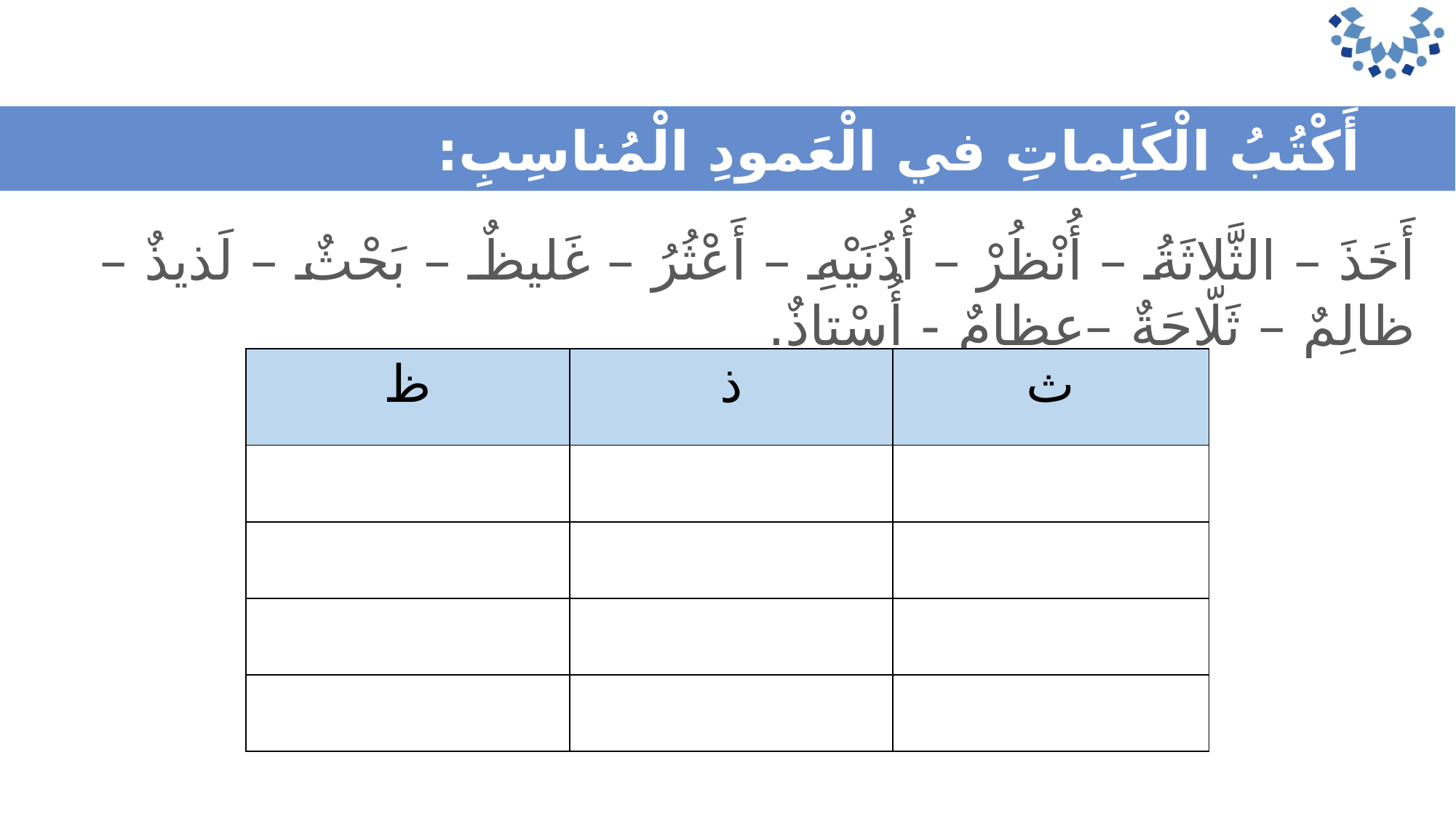

أَكْتُبُ الْكَلِماتِ في الْعَمودِ الْمُناسِبِ:
أَخَذَ – الثَّلاثَةُ – أُنْظُرْ – أُذُنَيْهِ – أَعْثُرُ – غَليظٌ – بَحْثٌ – لَذيذٌ – ظالِمٌ – ثَلّاجَةٌ –عِظامٌ - أُسْتاذٌ.
| ظ | ذ | ث |
| --- | --- | --- |
|  |  |  |
|  |  |  |
|  |  |  |
|  |  |  |